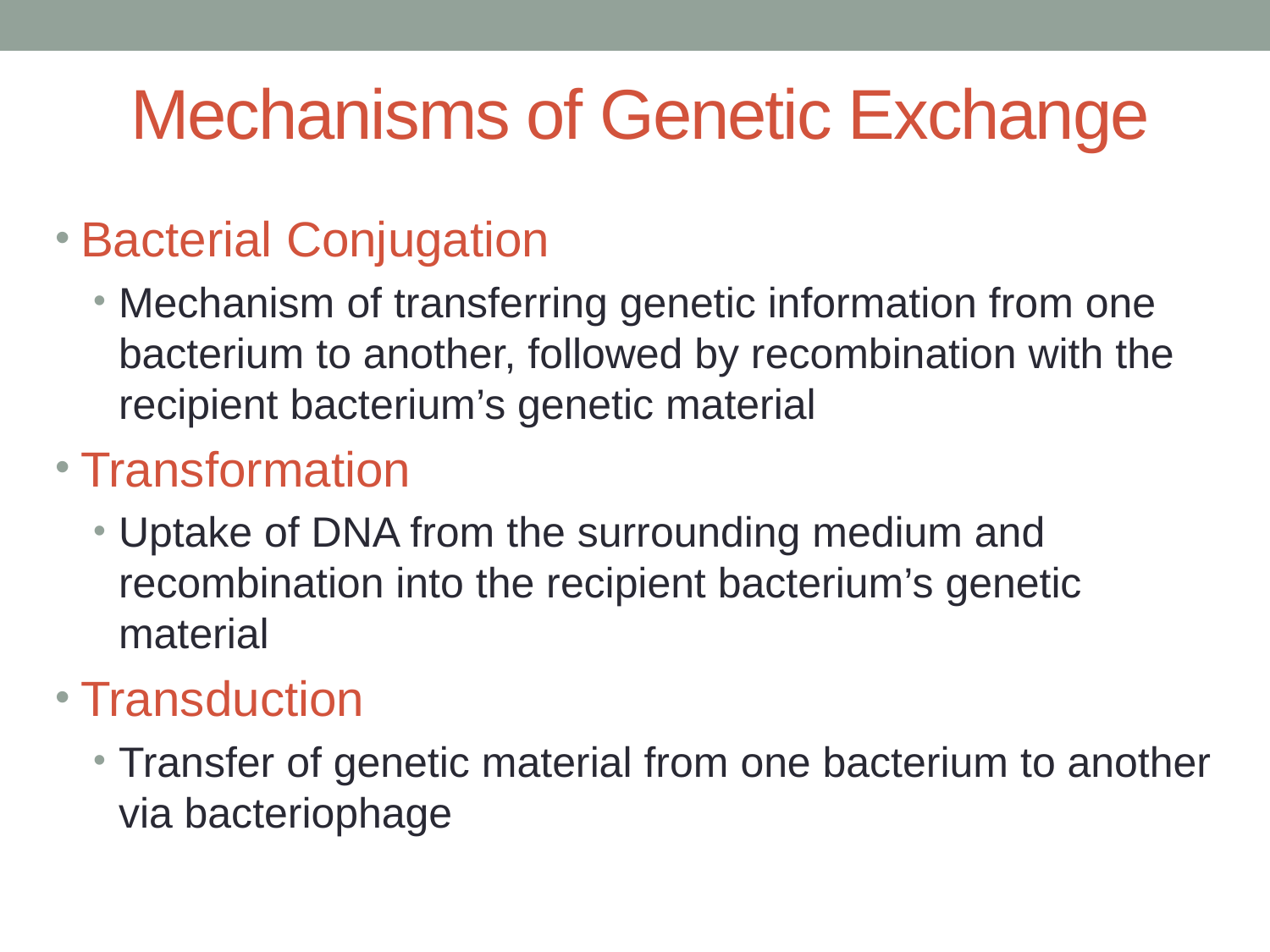

# Mechanisms of Genetic Exchange
Bacterial Conjugation
Mechanism of transferring genetic information from one bacterium to another, followed by recombination with the recipient bacterium’s genetic material
Transformation
Uptake of DNA from the surrounding medium and recombination into the recipient bacterium’s genetic material
Transduction
Transfer of genetic material from one bacterium to another via bacteriophage